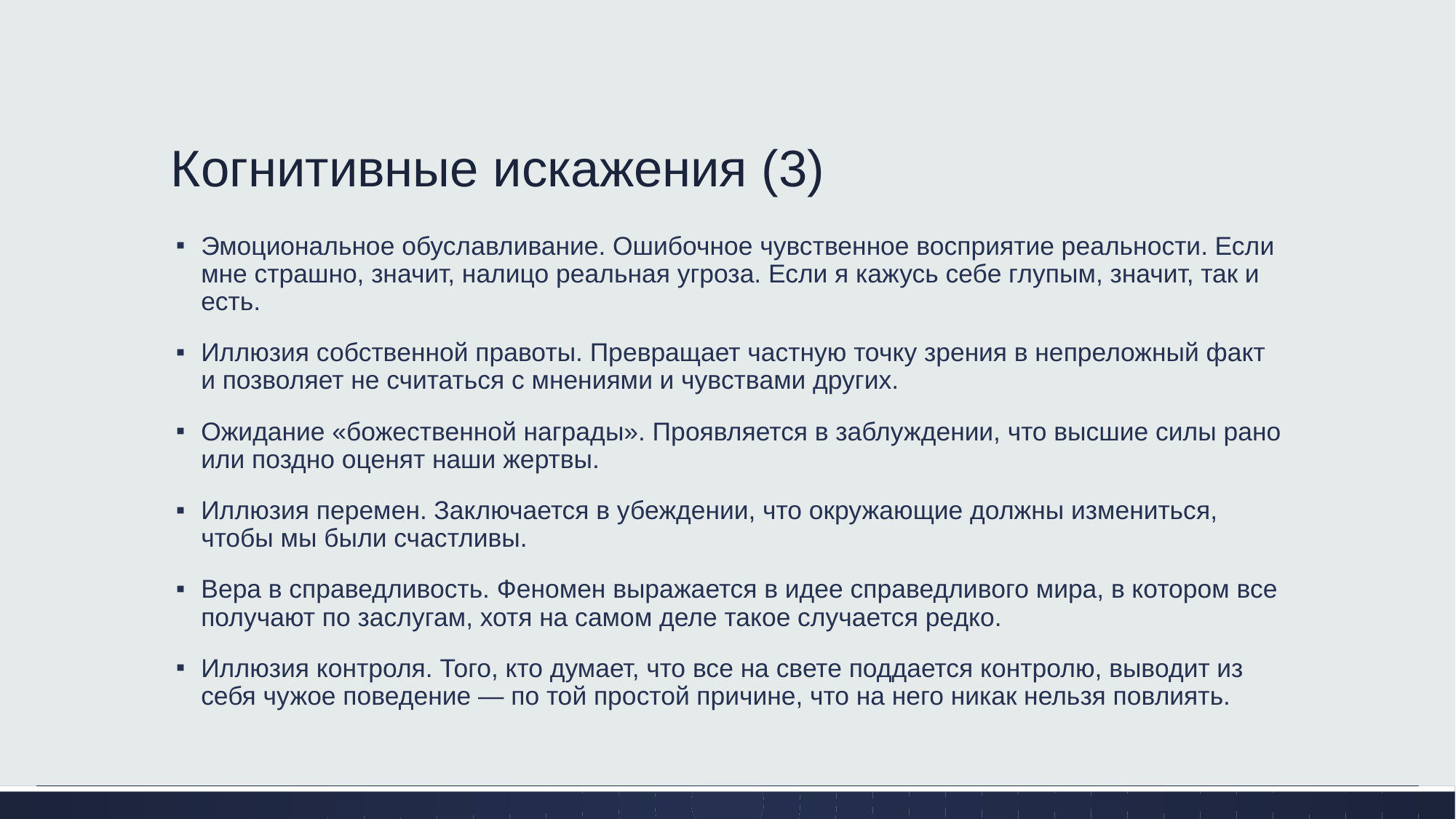

# Когнитивные искажения (3)
Эмоциональное обуславливание. Ошибочное чувственное восприятие реальности. Если мне страшно, значит, налицо реальная угроза. Если я кажусь себе глупым, значит, так и есть.
Иллюзия собственной правоты. Превращает частную точку зрения в непреложный факт и позволяет не считаться с мнениями и чувствами других.
Ожидание «божественной награды». Проявляется в заблуждении, что высшие силы рано или поздно оценят наши жертвы.
Иллюзия перемен. Заключается в убеждении, что окружающие должны измениться, чтобы мы были счастливы.
Вера в справедливость. Феномен выражается в идее справедливого мира, в котором все получают по заслугам, хотя на самом деле такое случается редко.
Иллюзия контроля. Того, кто думает, что все на свете поддается контролю, выводит из себя чужое поведение — по той простой причине, что на него никак нельзя повлиять.